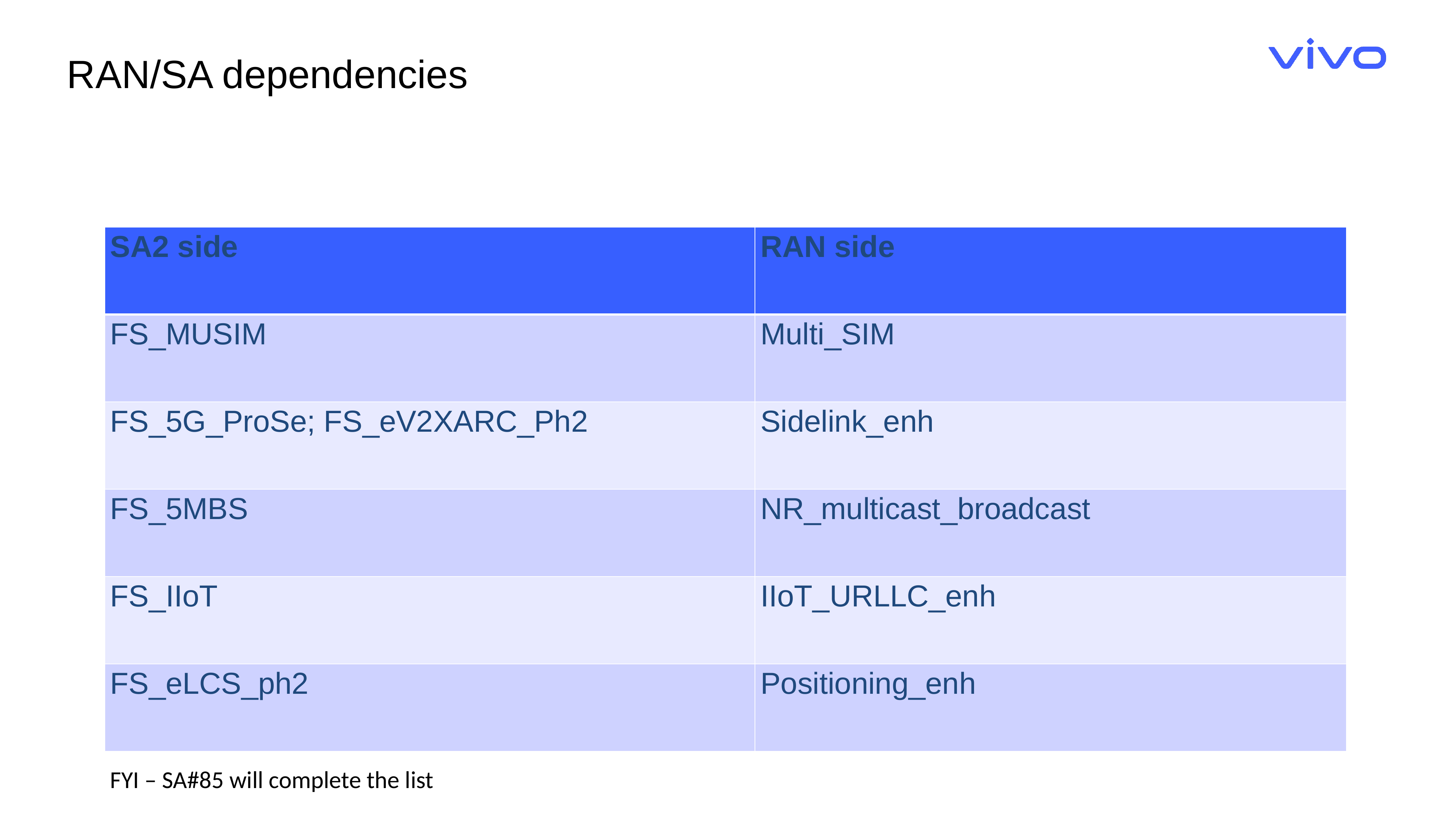

RAN/SA dependencies
| SA2 side | RAN side |
| --- | --- |
| FS\_MUSIM | Multi\_SIM |
| FS\_5G\_ProSe; FS\_eV2XARC\_Ph2 | Sidelink\_enh |
| FS\_5MBS | NR\_multicast\_broadcast |
| FS\_IIoT | IIoT\_URLLC\_enh |
| FS\_eLCS\_ph2 | Positioning\_enh |
FYI – SA#85 will complete the list